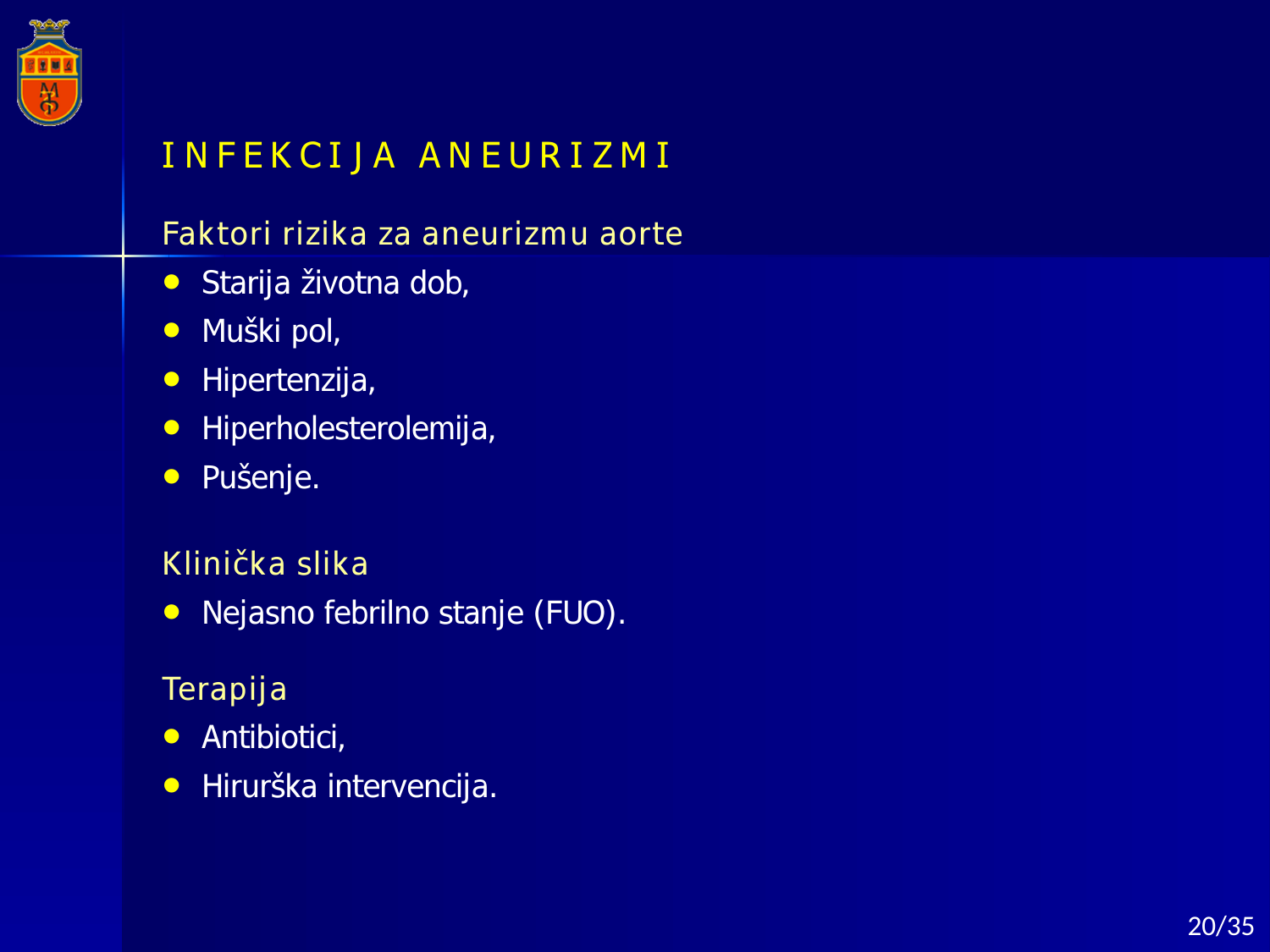

INFEKCIJA ANEURIZMI

Faktori rizika za aneurizmu aorte
Starija životna dob,
Muški pol,
Hipertenzija,
Hiperholesterolemija,
Pušenje.

Klinička slika
Nejasno febrilno stanje (FUO).

Terapija
Antibiotici,
Hirurška intervencija.
20/35